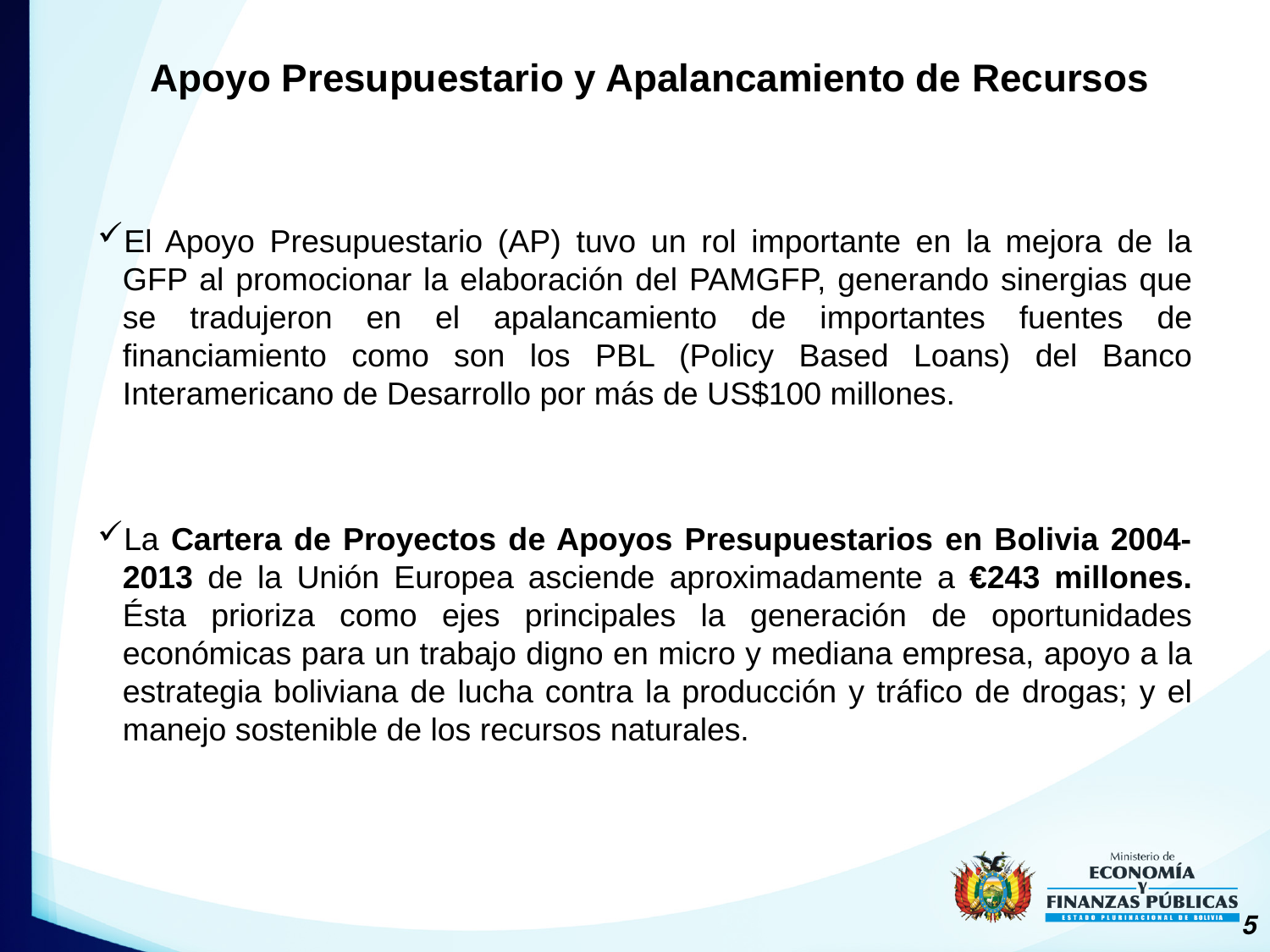

Apoyo Presupuestario y Apalancamiento de Recursos
El Apoyo Presupuestario (AP) tuvo un rol importante en la mejora de la GFP al promocionar la elaboración del PAMGFP, generando sinergias que se tradujeron en el apalancamiento de importantes fuentes de financiamiento como son los PBL (Policy Based Loans) del Banco Interamericano de Desarrollo por más de US$100 millones.

La Cartera de Proyectos de Apoyos Presupuestarios en Bolivia 2004-2013 de la Unión Europea asciende aproximadamente a €243 millones. Ésta prioriza como ejes principales la generación de oportunidades económicas para un trabajo digno en micro y mediana empresa, apoyo a la estrategia boliviana de lucha contra la producción y tráfico de drogas; y el manejo sostenible de los recursos naturales.
5